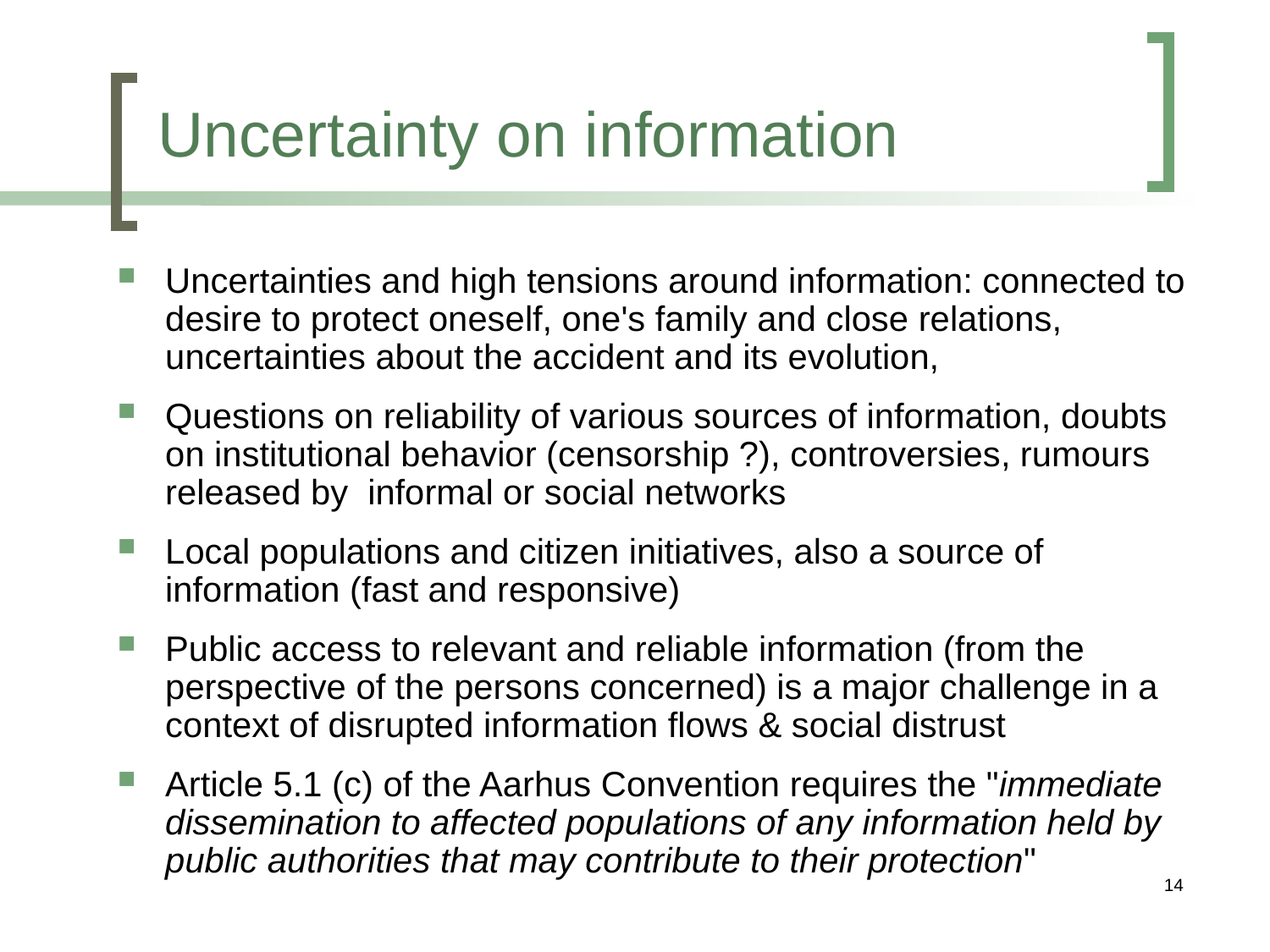

Uncertainty on information
Uncertainties and high tensions around information: connected to desire to protect oneself, one's family and close relations, uncertainties about the accident and its evolution,
Questions on reliability of various sources of information, doubts on institutional behavior (censorship ?), controversies, rumours released by  informal or social networks
Local populations and citizen initiatives, also a source of information (fast and responsive)
Public access to relevant and reliable information (from the perspective of the persons concerned) is a major challenge in a context of disrupted information flows & social distrust
Article 5.1 (c) of the Aarhus Convention requires the "immediate dissemination to affected populations of any information held by public authorities that may contribute to their protection"

14